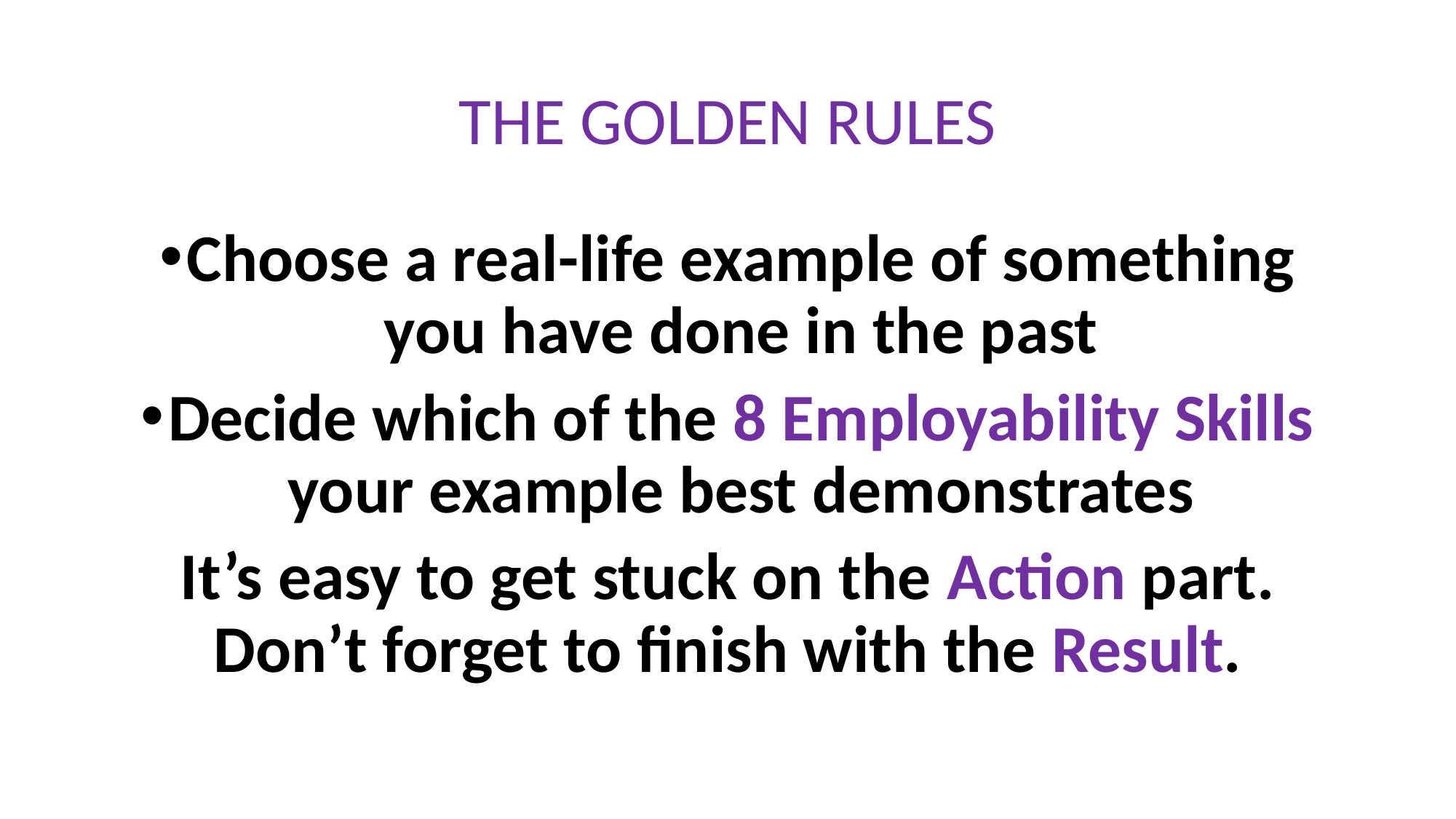

# THE GOLDEN RULES
Choose a real-life example of something you have done in the past
Decide which of the 8 Employability Skills your example best demonstrates
It’s easy to get stuck on the Action part. Don’t forget to finish with the Result.